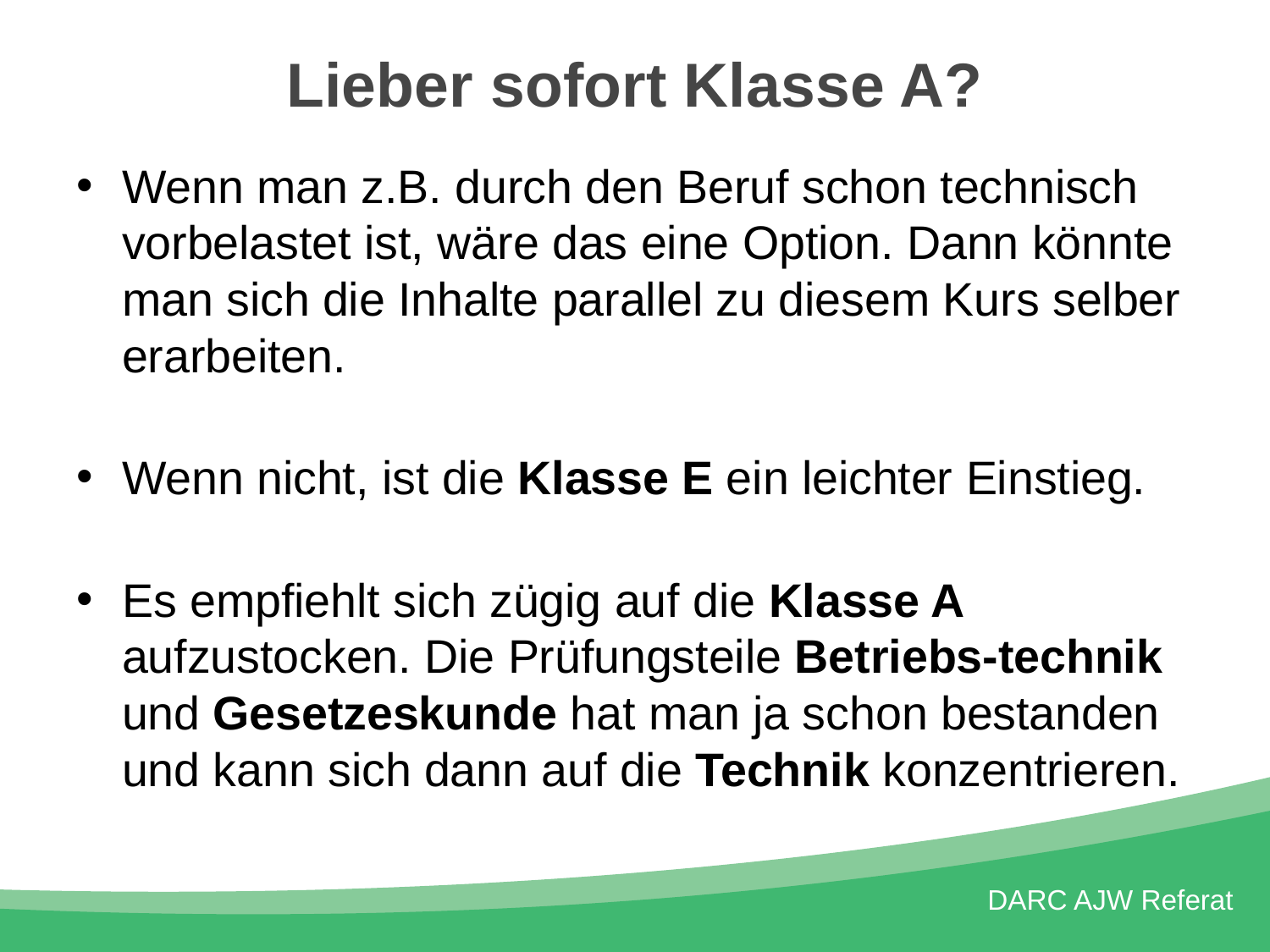

# Lieber sofort Klasse A?
Wenn man z.B. durch den Beruf schon technisch vorbelastet ist, wäre das eine Option. Dann könnte man sich die Inhalte parallel zu diesem Kurs selber erarbeiten.
Wenn nicht, ist die Klasse E ein leichter Einstieg.
Es empfiehlt sich zügig auf die Klasse A aufzustocken. Die Prüfungsteile Betriebs-technik und Gesetzeskunde hat man ja schon bestanden und kann sich dann auf die Technik konzentrieren.